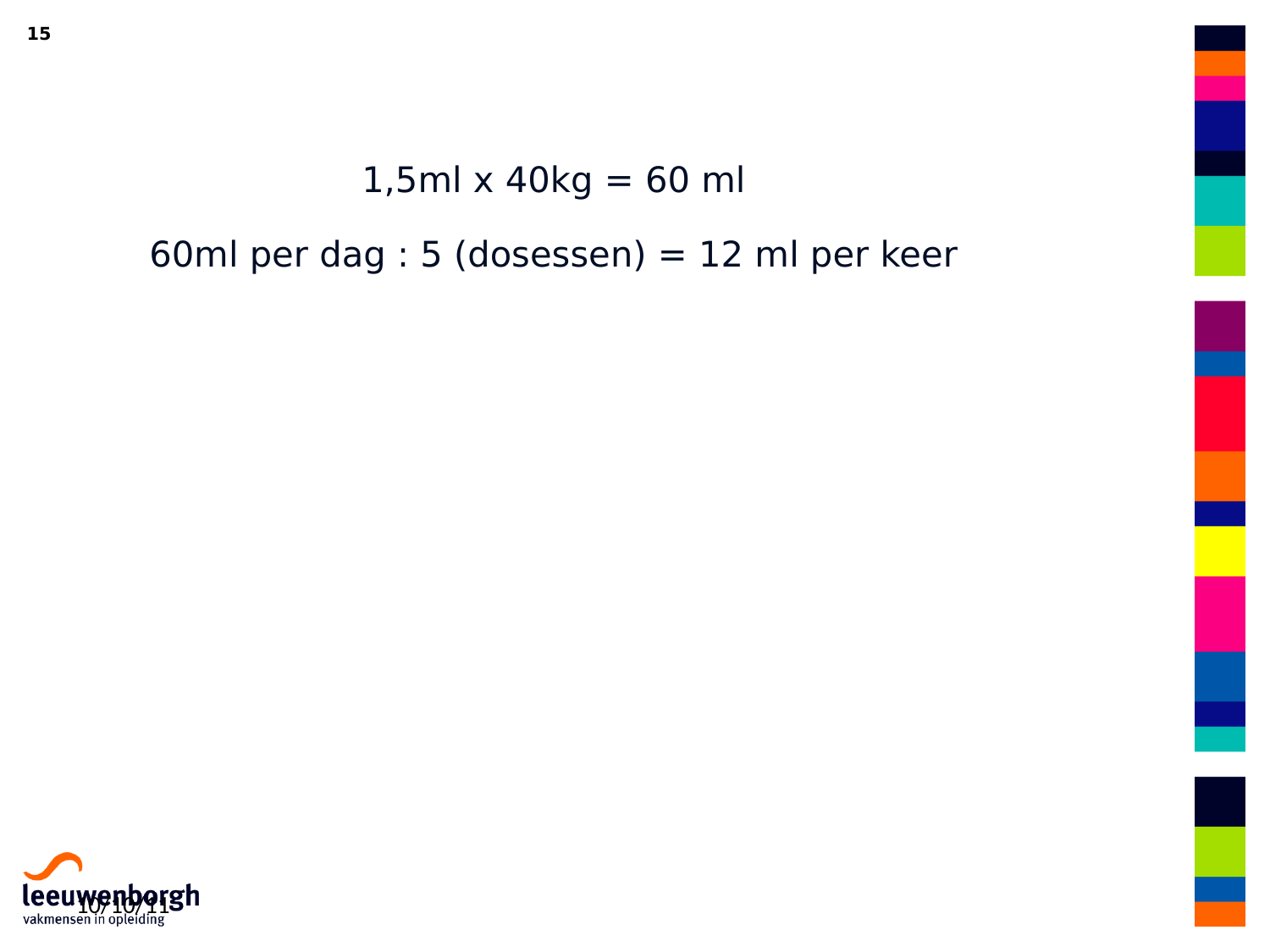

1,5ml x 40kg = 60 ml
60ml per dag : 5 (dosessen) = 12 ml per keer
#
10/10/11